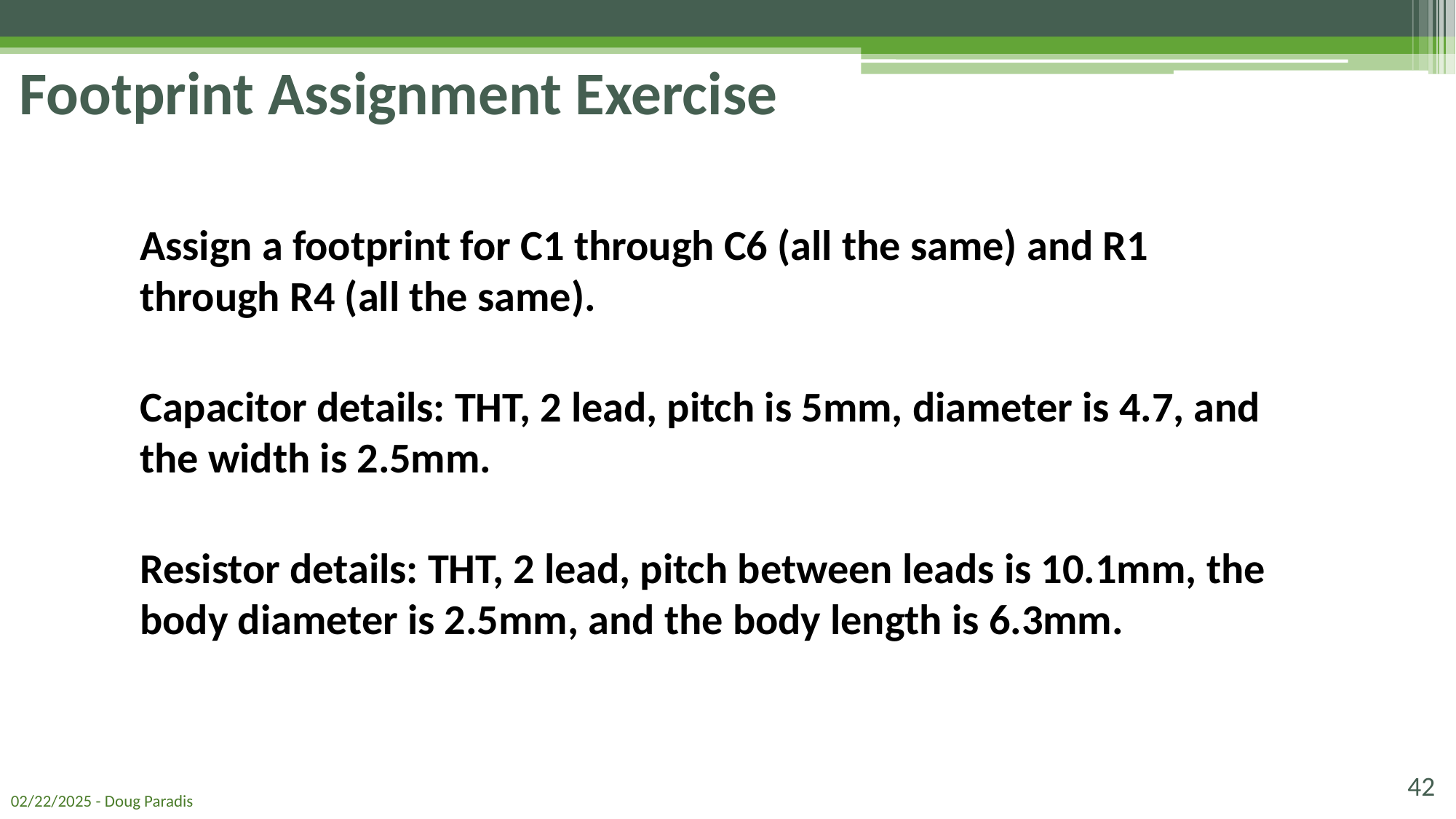

# Footprint Assignment Exercise
Assign a footprint for C1 through C6 (all the same) and R1
through R4 (all the same).

Capacitor details: THT, 2 lead, pitch is 5mm, diameter is 4.7, and the width is 2.5mm.

Resistor details: THT, 2 lead, pitch between leads is 10.1mm, the body diameter is 2.5mm, and the body length is 6.3mm.

42
02/22/2025 - Doug Paradis